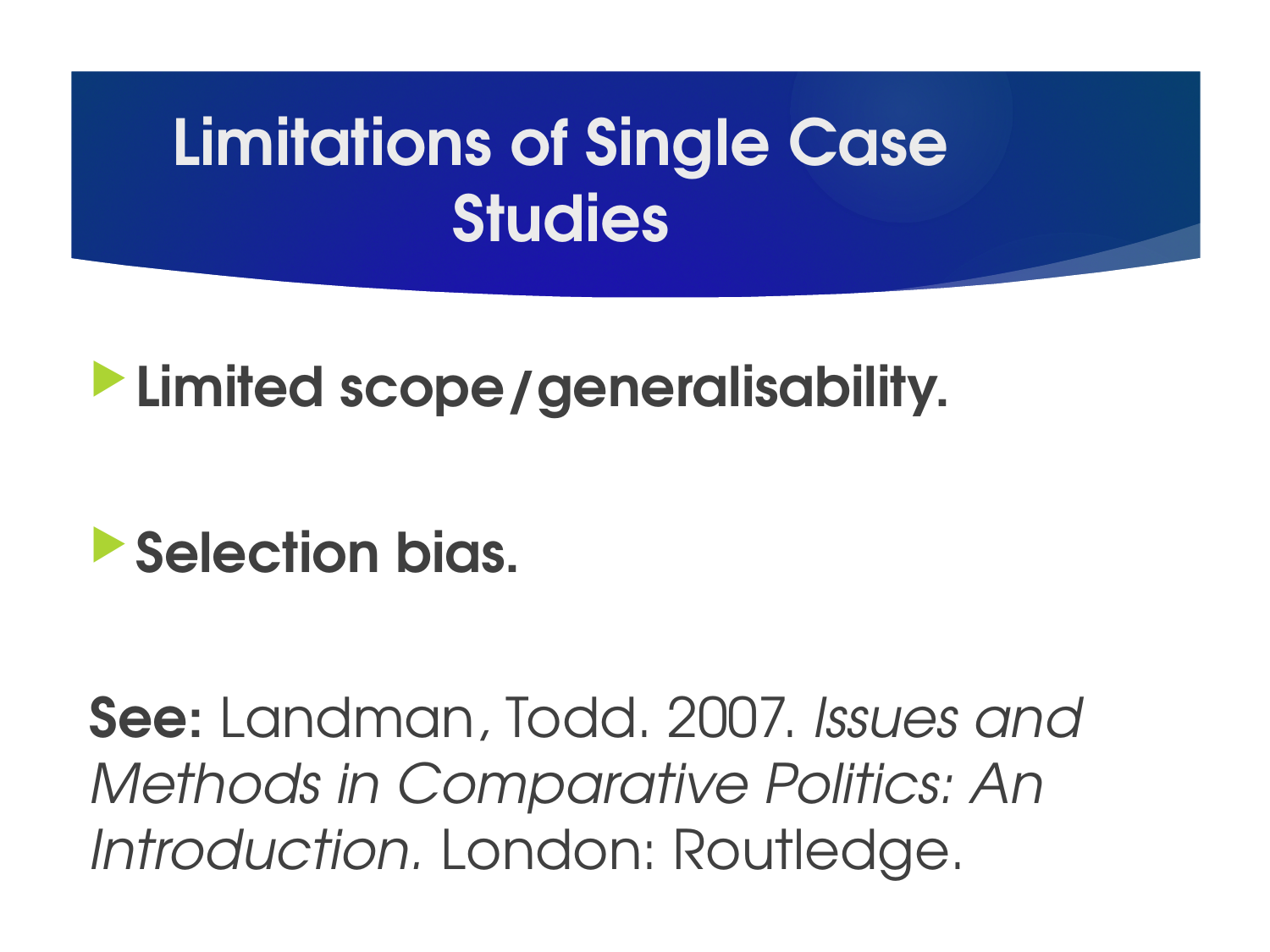

# Limitations of Single Case Studies
Limited scope/generalisability.

Selection bias.

See: Landman, Todd. 2007. Issues and Methods in Comparative Politics: An Introduction. London: Routledge.